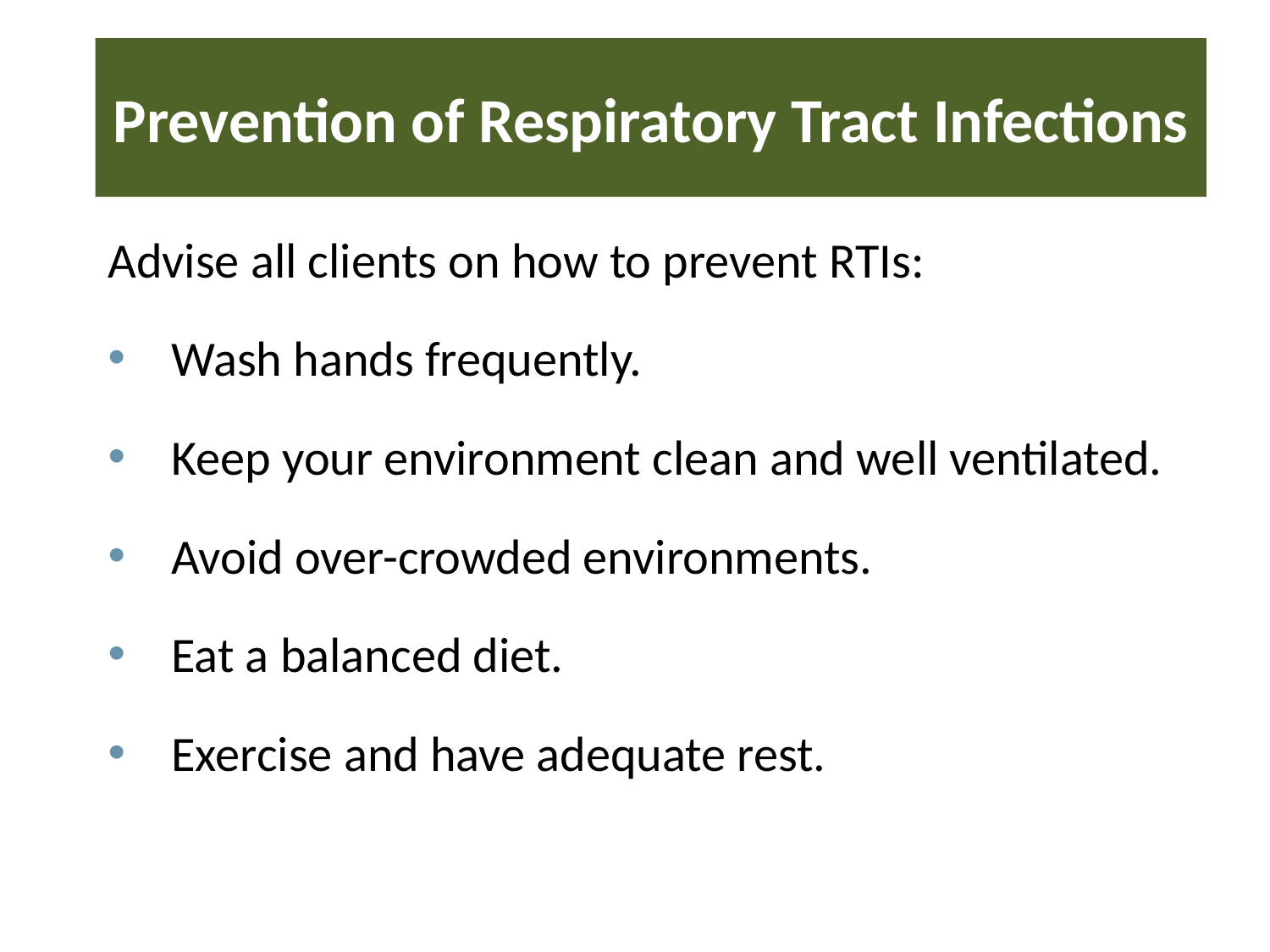

# Prevention of Respiratory Tract Infections
Advise all clients on how to prevent RTIs:
Wash hands frequently.
Keep your environment clean and well ventilated.
Avoid over-crowded environments.
Eat a balanced diet.
Exercise and have adequate rest.